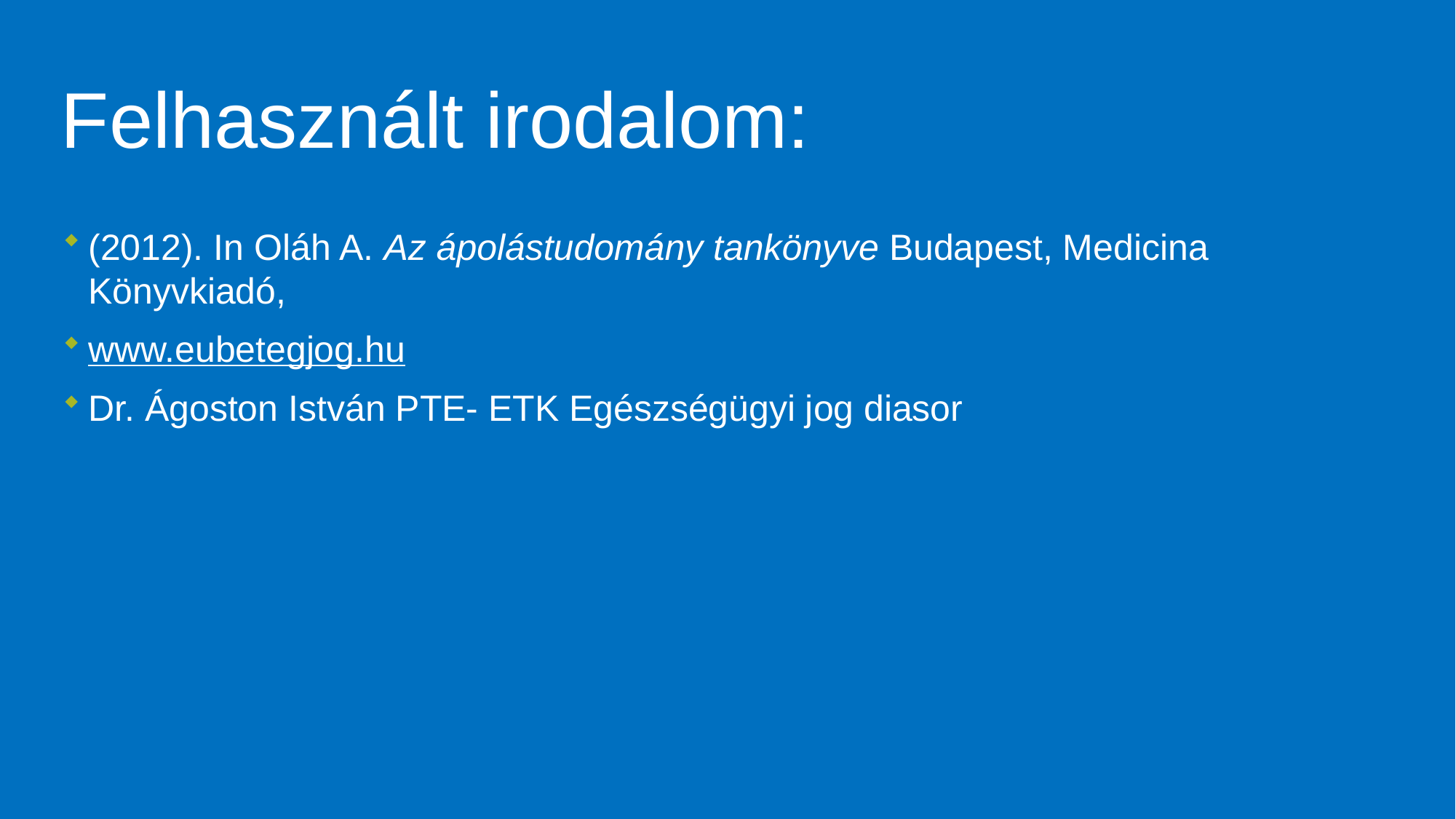

# Felhasznált irodalom:
(2012). In Oláh A. Az ápolástudomány tankönyve Budapest, Medicina Könyvkiadó,
www.eubetegjog.hu
Dr. Ágoston István PTE- ETK Egészségügyi jog diasor